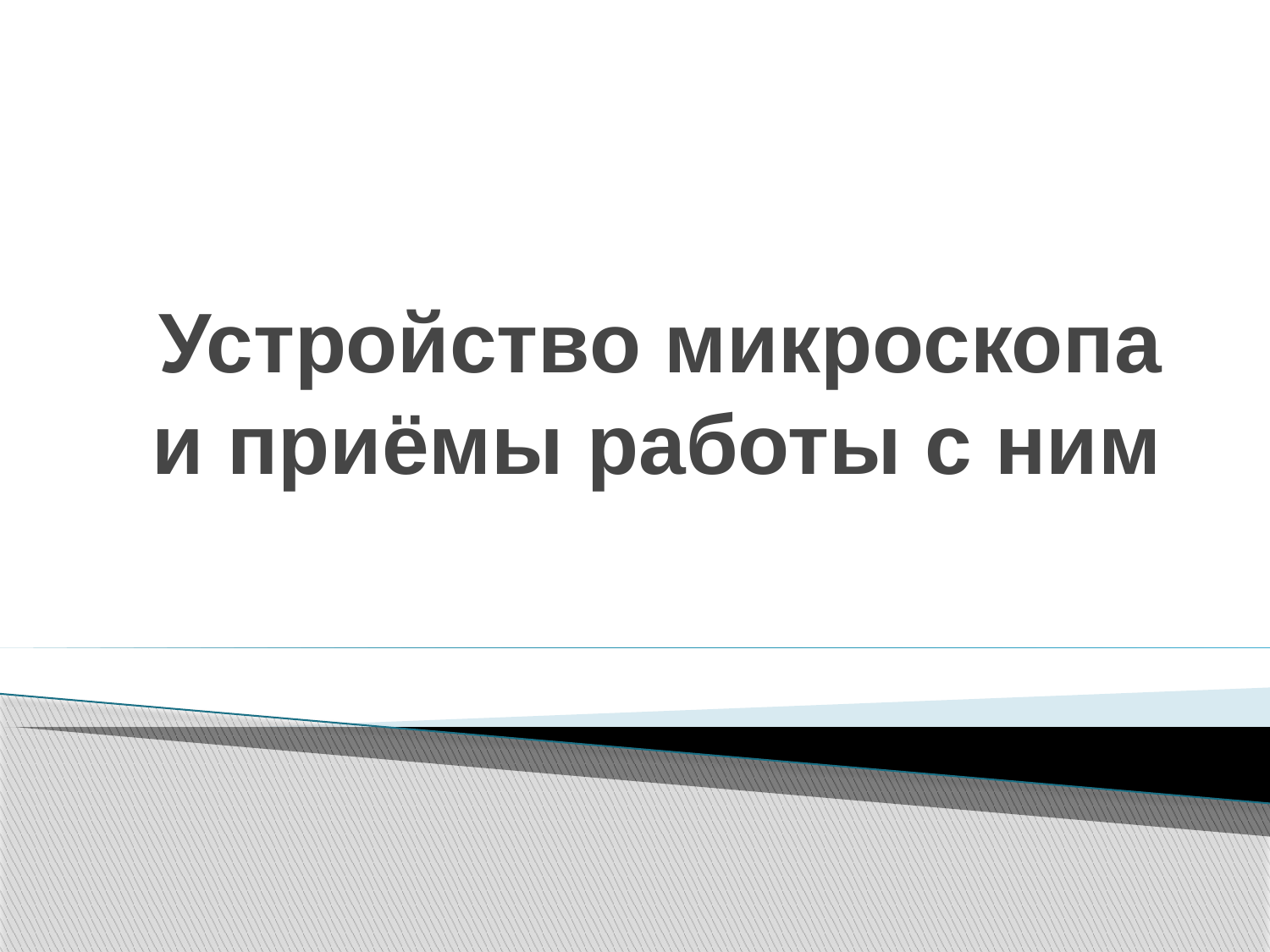

# Устройство микроскопа и приёмы работы с ним